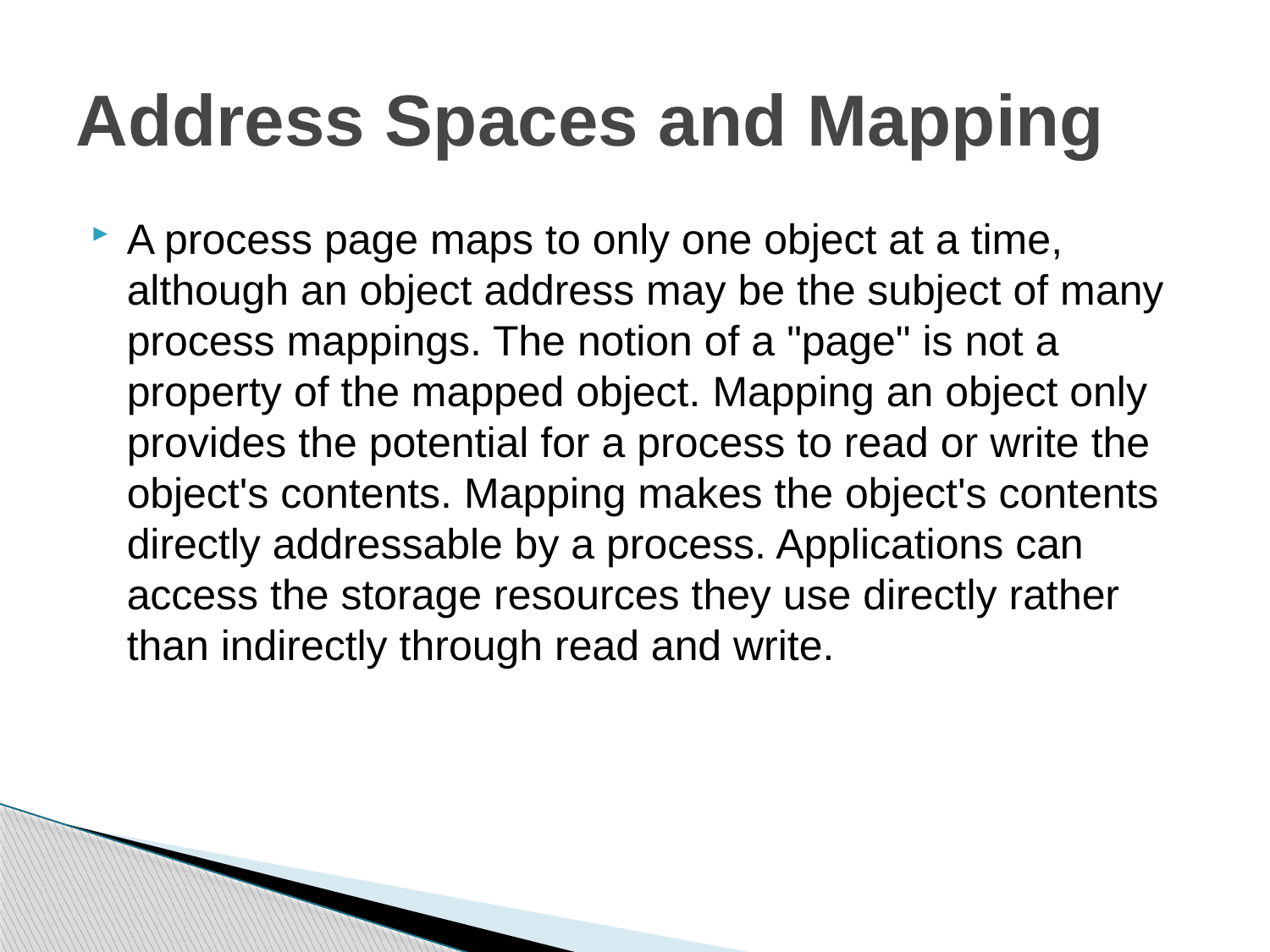

# Address Spaces and Mapping
A process page maps to only one object at a time, although an object address may be the subject of many process mappings. The notion of a "page" is not a property of the mapped object. Mapping an object only provides the potential for a process to read or write the object's contents. Mapping makes the object's contents directly addressable by a process. Applications can access the storage resources they use directly rather than indirectly through read and write.